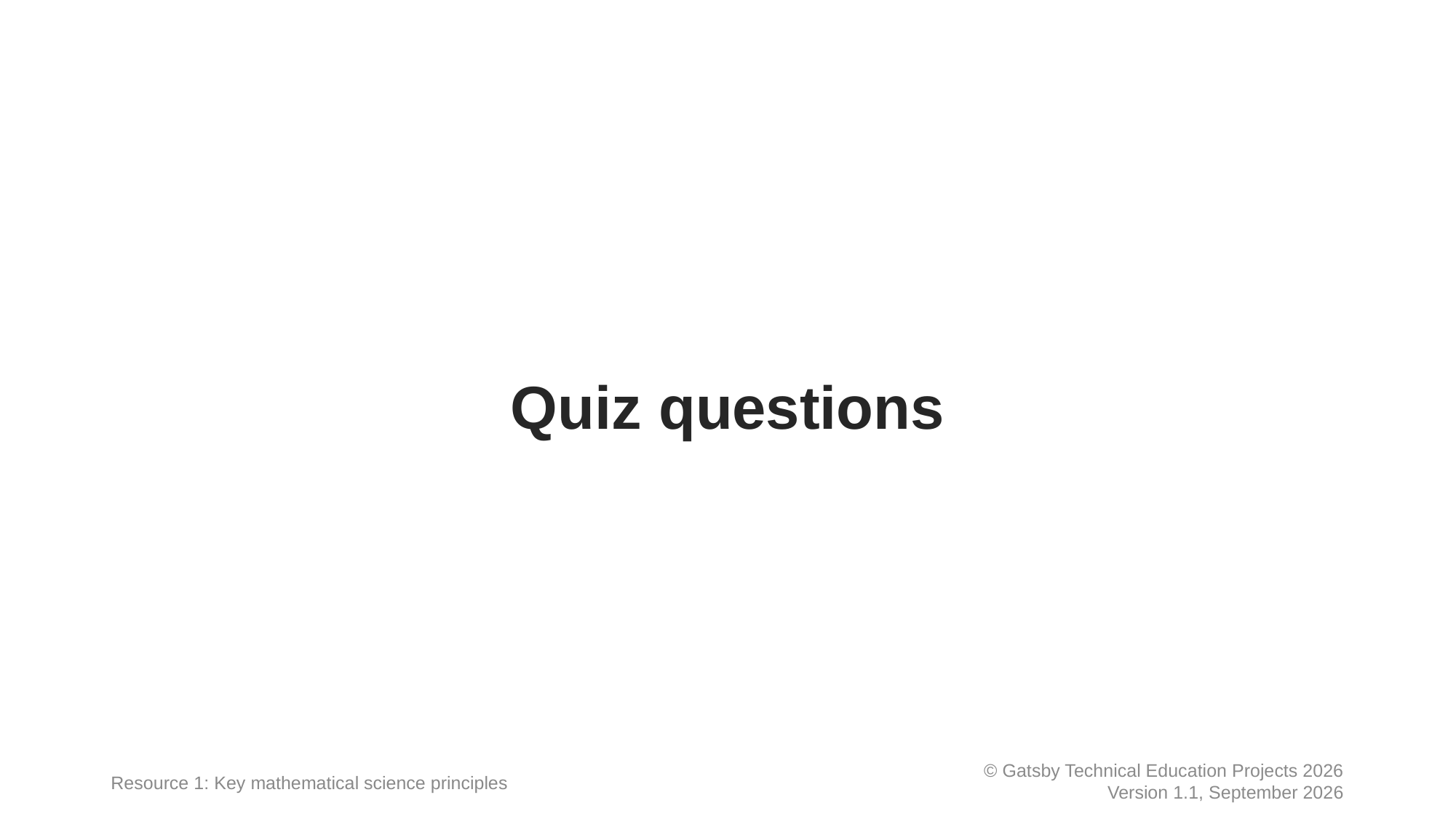

# Quiz questions
Resource 1: Key mathematical science principles